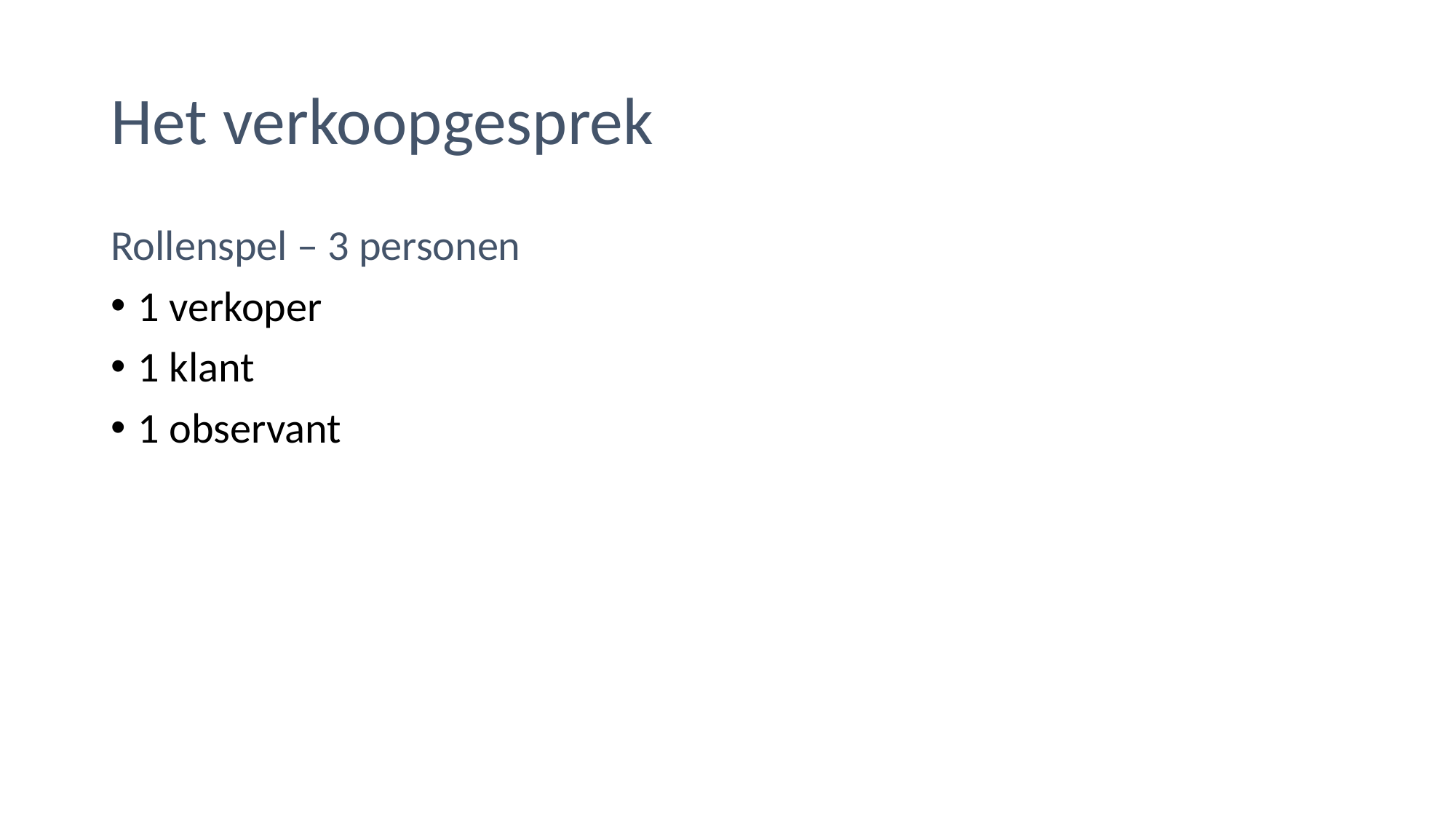

# Het verkoopgesprek
Rollenspel – 3 personen
1 verkoper
1 klant
1 observant